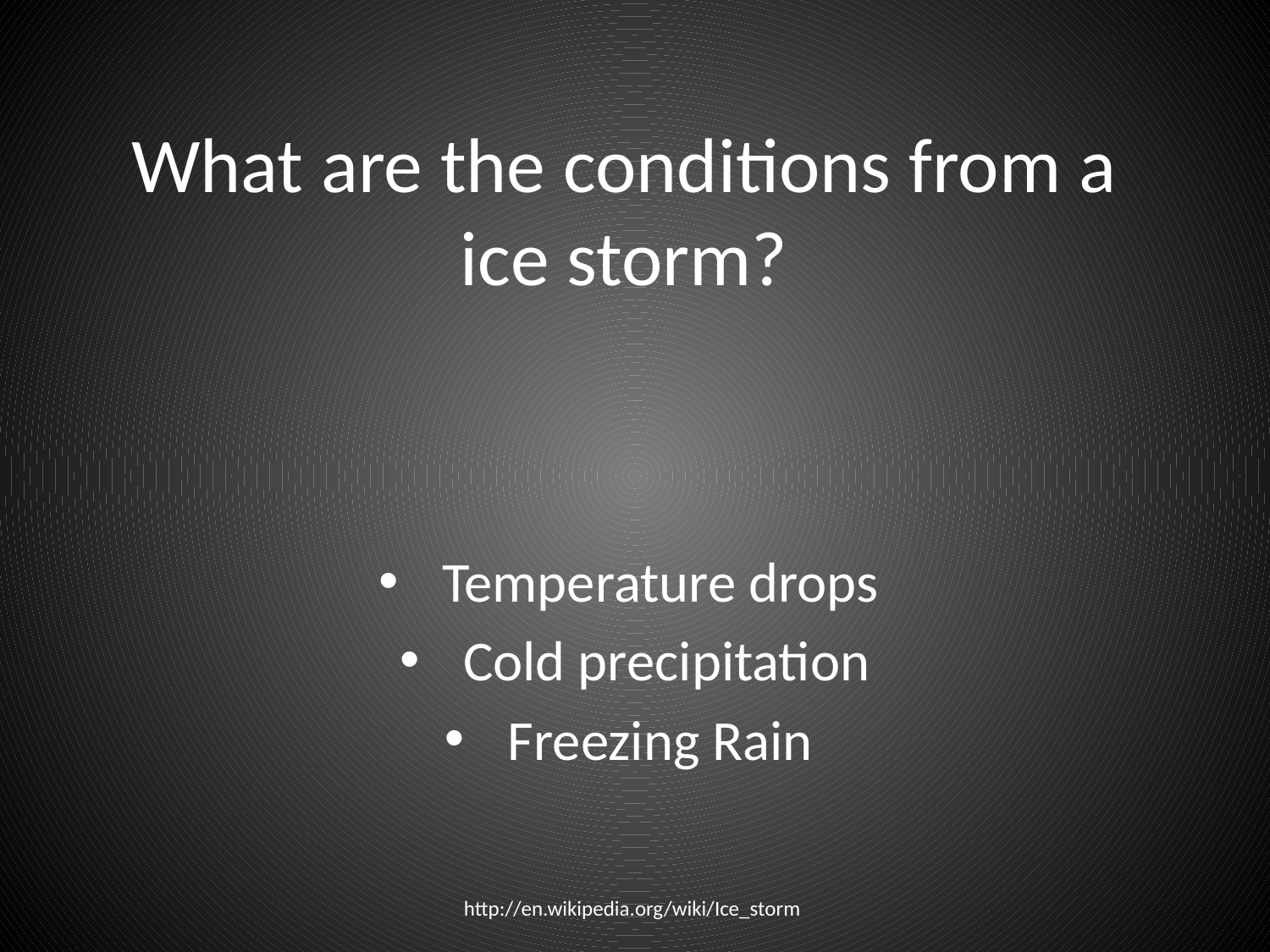

# What are the conditions from a ice storm?
Temperature drops
Cold precipitation
Freezing Rain
http://en.wikipedia.org/wiki/Ice_storm